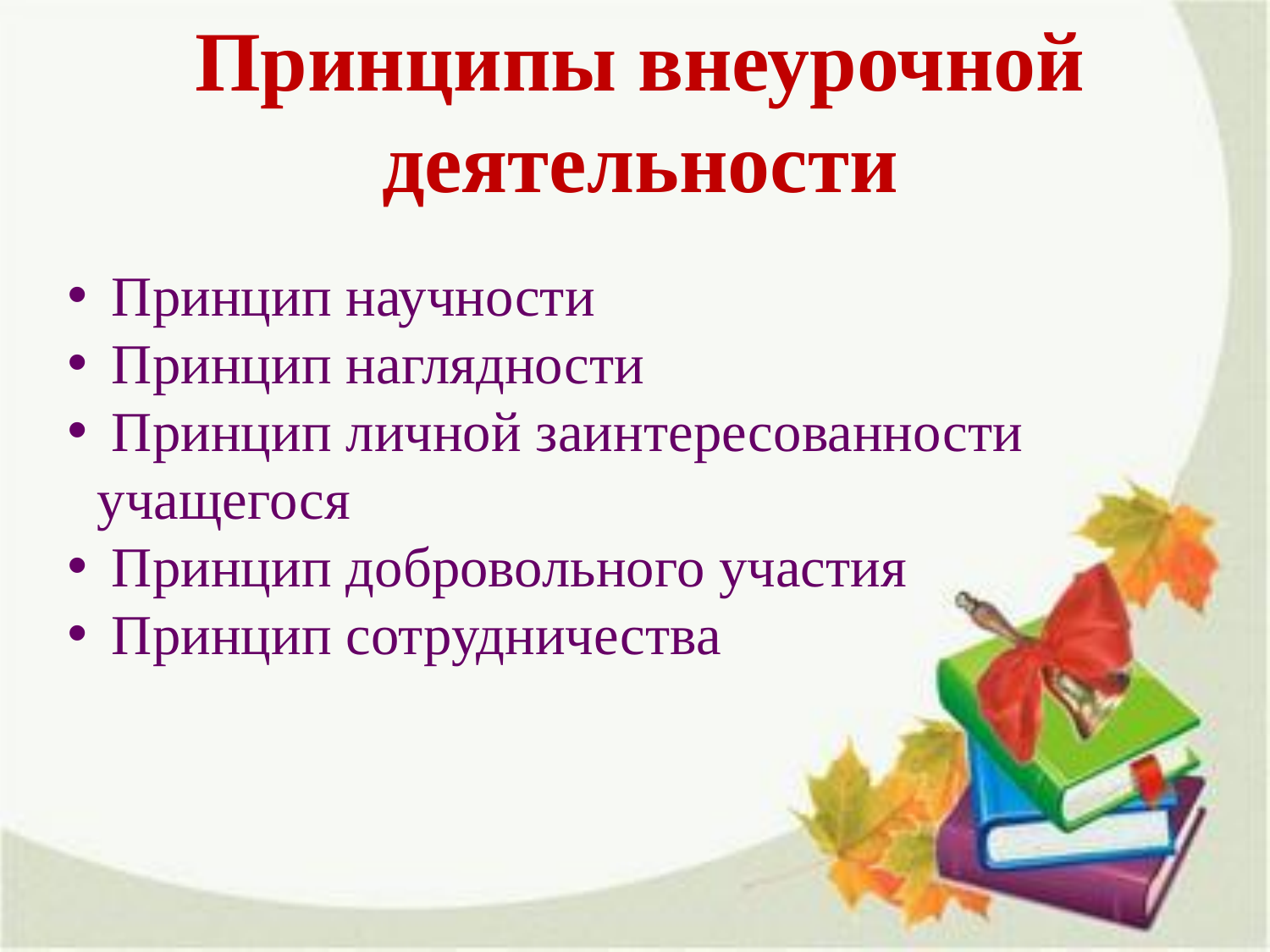

Принципы внеурочной деятельности

 Принцип научности
 Принцип наглядности
 Принцип личной заинтересованности учащегося
 Принцип добровольного участия
 Принцип сотрудничества